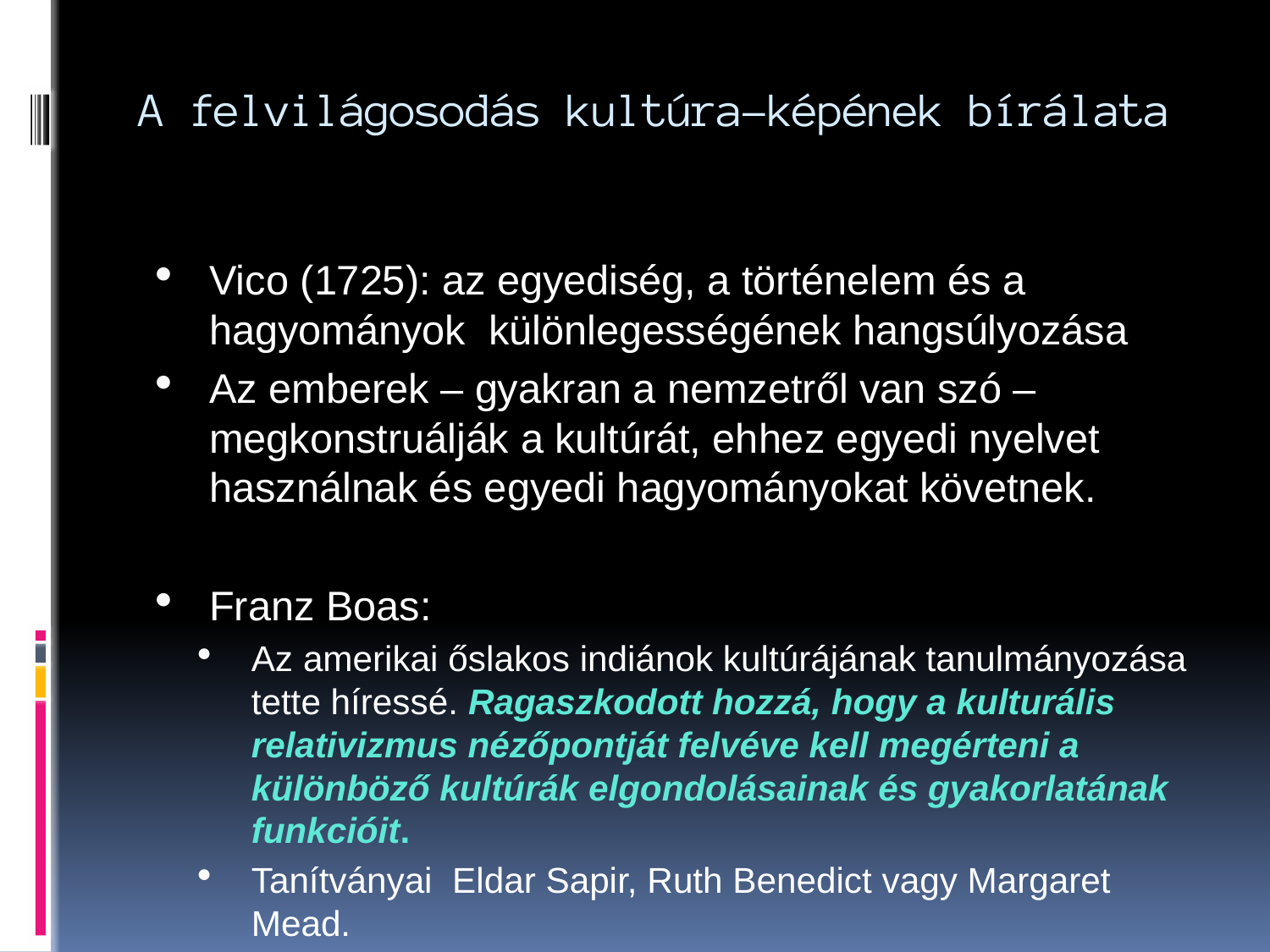

# A felvilágosodás kultúra-képének bírálata
Vico (1725): az egyediség, a történelem és a hagyományok  különlegességének hangsúlyozása
Az emberek – gyakran a nemzetről van szó – megkonstruálják a kultúrát, ehhez egyedi nyelvet használnak és egyedi hagyományokat követnek.

Franz Boas:
Az amerikai őslakos indiánok kultúrájának tanulmányozása tette híressé. Ragaszkodott hozzá, hogy a kulturális relativizmus nézőpontját felvéve kell megérteni a különböző kultúrák elgondolásainak és gyakorlatának funkcióit.
Tanítványai  Eldar Sapir, Ruth Benedict vagy Margaret Mead.